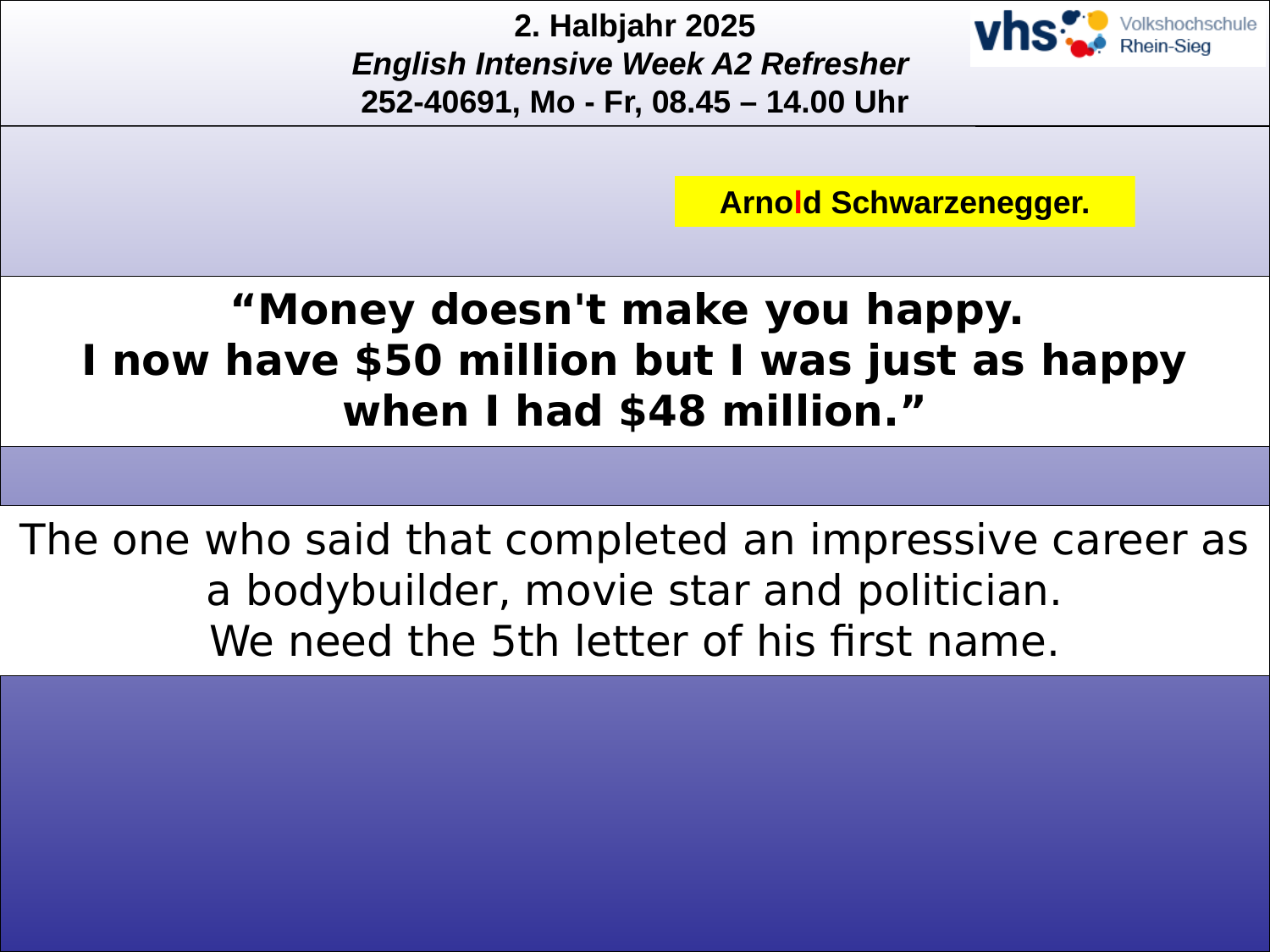

Arnold Schwarzenegger.
# “Money doesn't make you happy. I now have $50 million but I was just as happy when I had $48 million.”
The one who said that completed an impressive career as a bodybuilder, movie star and politician.
We need the 5th letter of his first name.